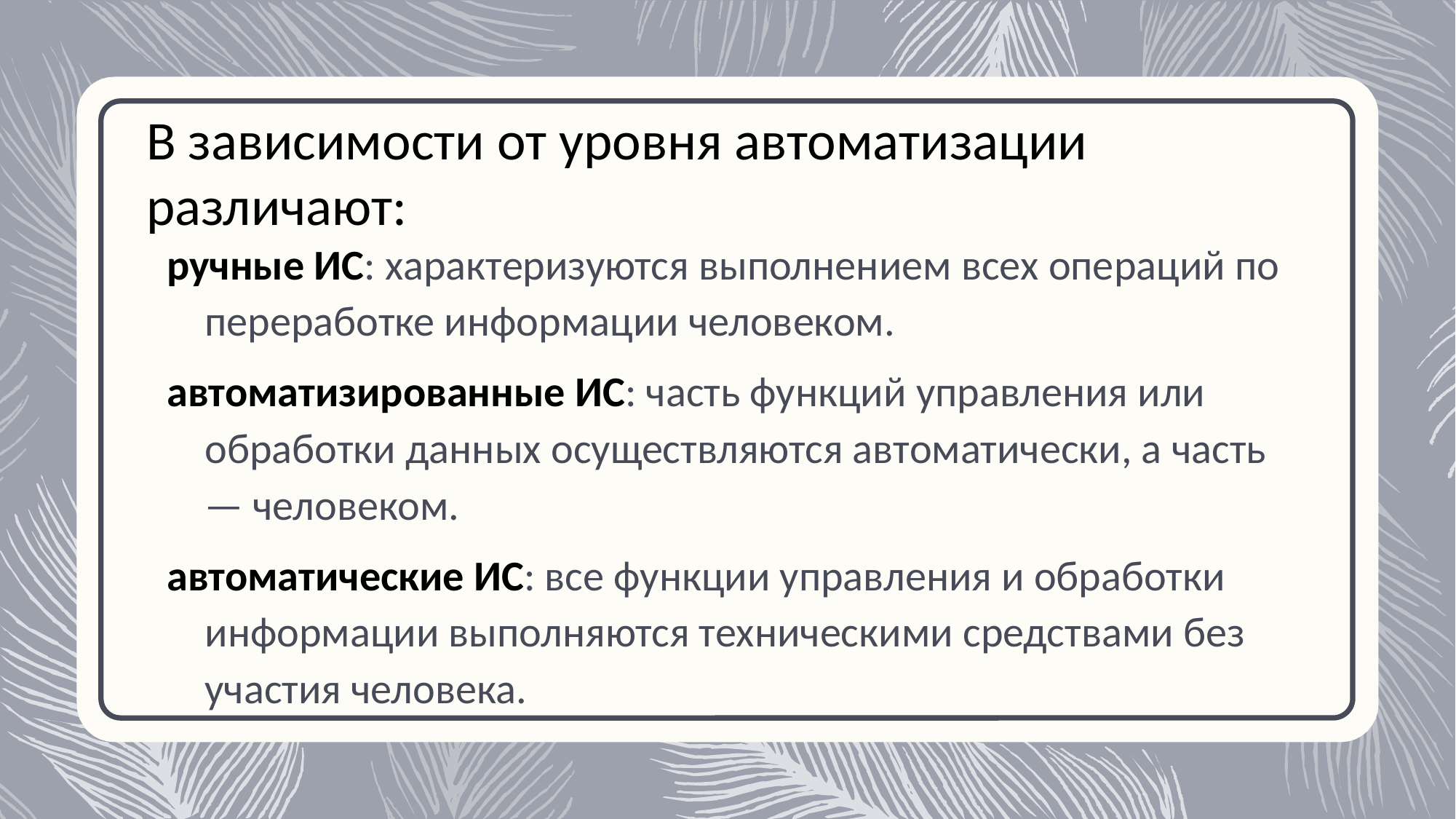

В зависимости от уровня автоматизации различают:

ручные ИС: характеризуются выполнением всех операций по переработке информации человеком.
автоматизированные ИС: часть функций управления или обработки данных осуществляются автоматически, а часть — человеком.
автоматические ИС: все функции управления и обработки информации выполняются техническими средствами без участия человека.